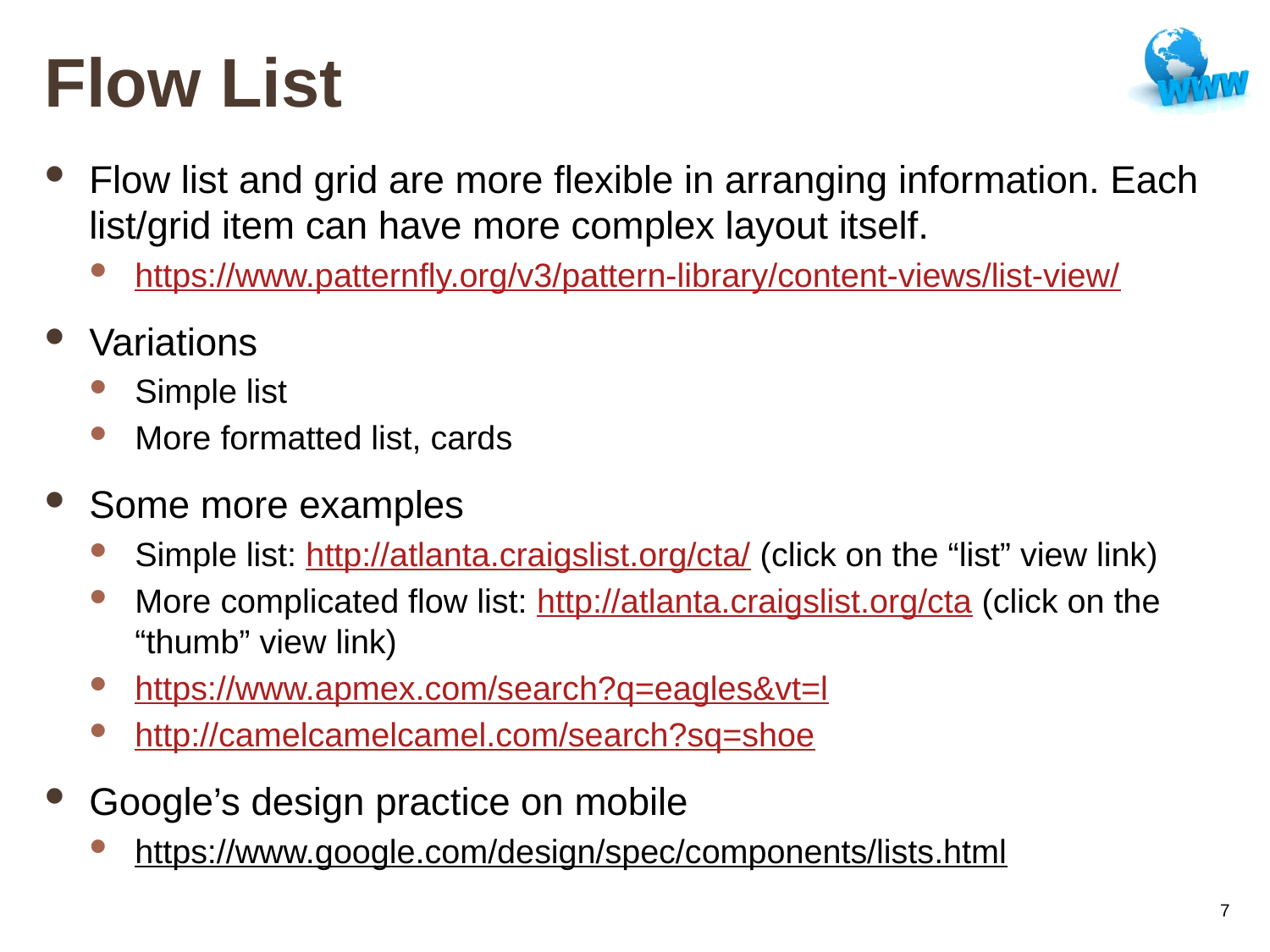

# Flow List
Flow list and grid are more flexible in arranging information. Each list/grid item can have more complex layout itself.
https://www.patternfly.org/v3/pattern-library/content-views/list-view/
Variations
Simple list
More formatted list, cards
Some more examples
Simple list: http://atlanta.craigslist.org/cta/ (click on the “list” view link)
More complicated flow list: http://atlanta.craigslist.org/cta (click on the “thumb” view link)
https://www.apmex.com/search?q=eagles&vt=l
http://camelcamelcamel.com/search?sq=shoe
Google’s design practice on mobile
https://www.google.com/design/spec/components/lists.html
7